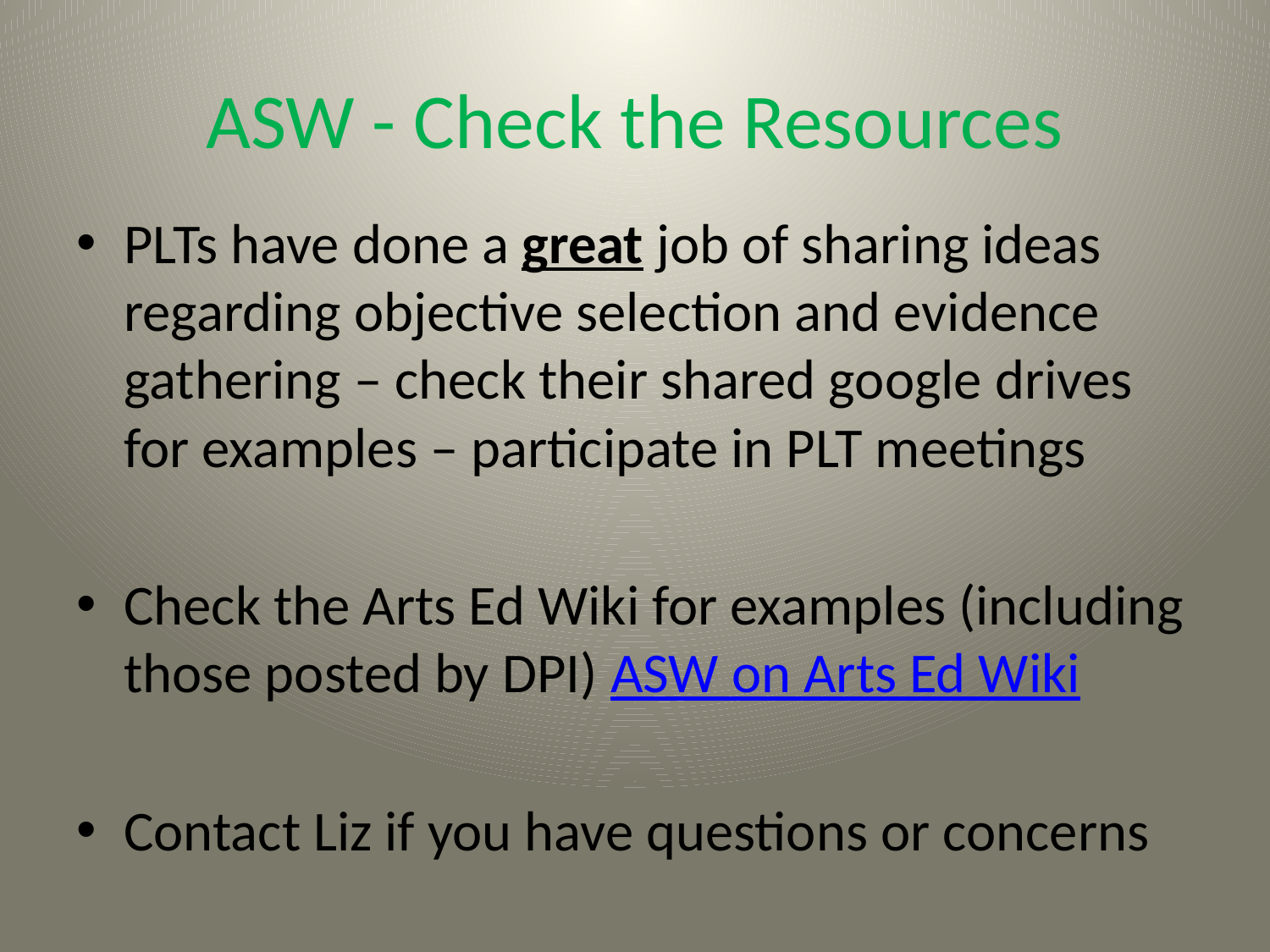

# ASW - Check the Resources
PLTs have done a great job of sharing ideas regarding objective selection and evidence gathering – check their shared google drives for examples – participate in PLT meetings

Check the Arts Ed Wiki for examples (including those posted by DPI) ASW on Arts Ed Wiki

Contact Liz if you have questions or concerns